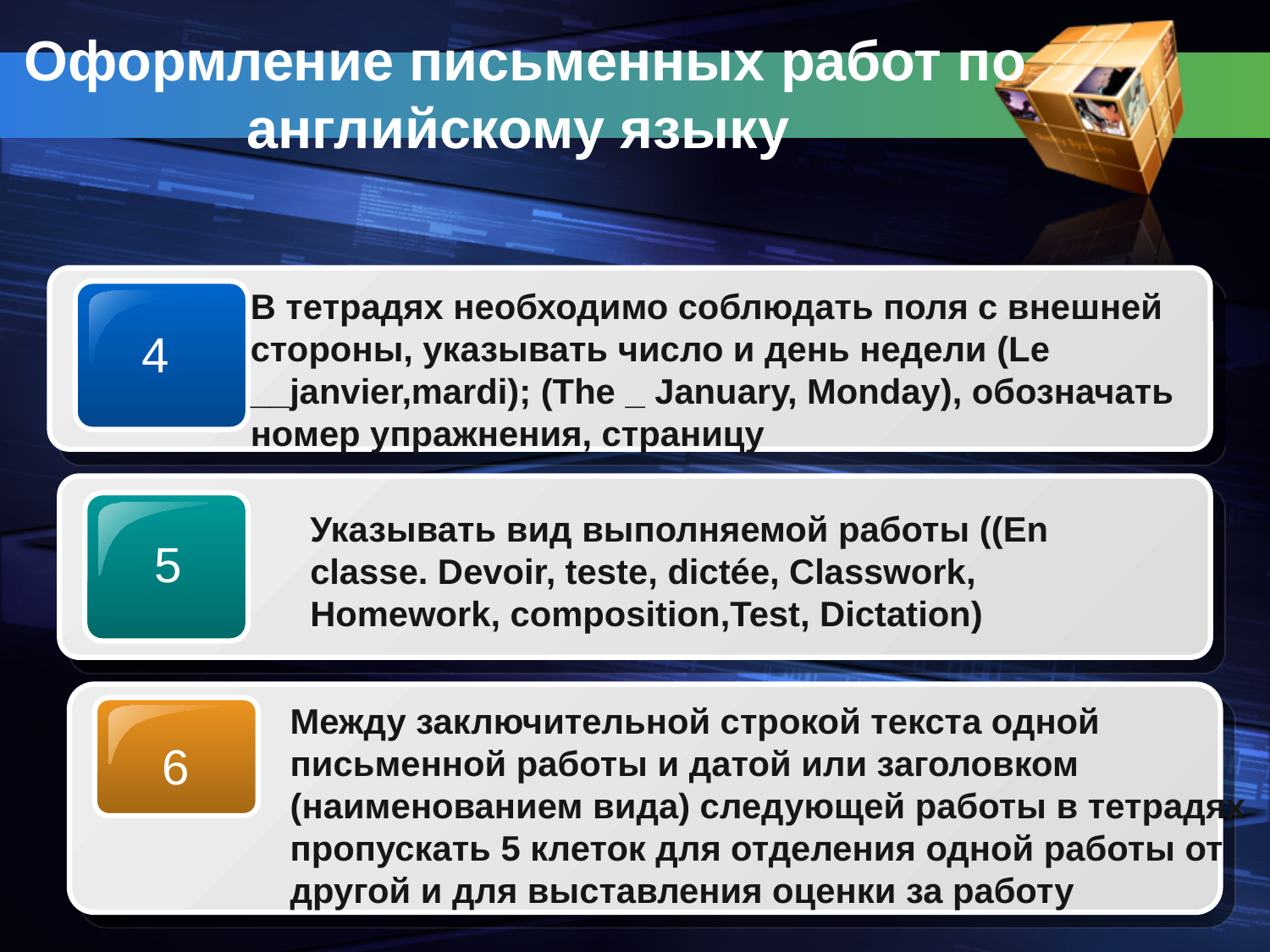

# Оформление письменных работ по английскому языку

В тетрадях необходимо соблюдать поля с внешней стороны, указывать число и день недели (Le __janvier,mardi); (The _ January, Monday), обозначать номер упражнения, страницу

4

Указывать вид выполняемой работы ((En classe. Devoir, teste, dictée, Classwork, Homework, composition,Test, Dictation)

5

Между заключительной строкой текста одной письменной работы и датой или заголовком (наименованием вида) следующей работы в тетрадях пропускать 5 клеток для отделения одной работы от другой и для выставления оценки за работу

6